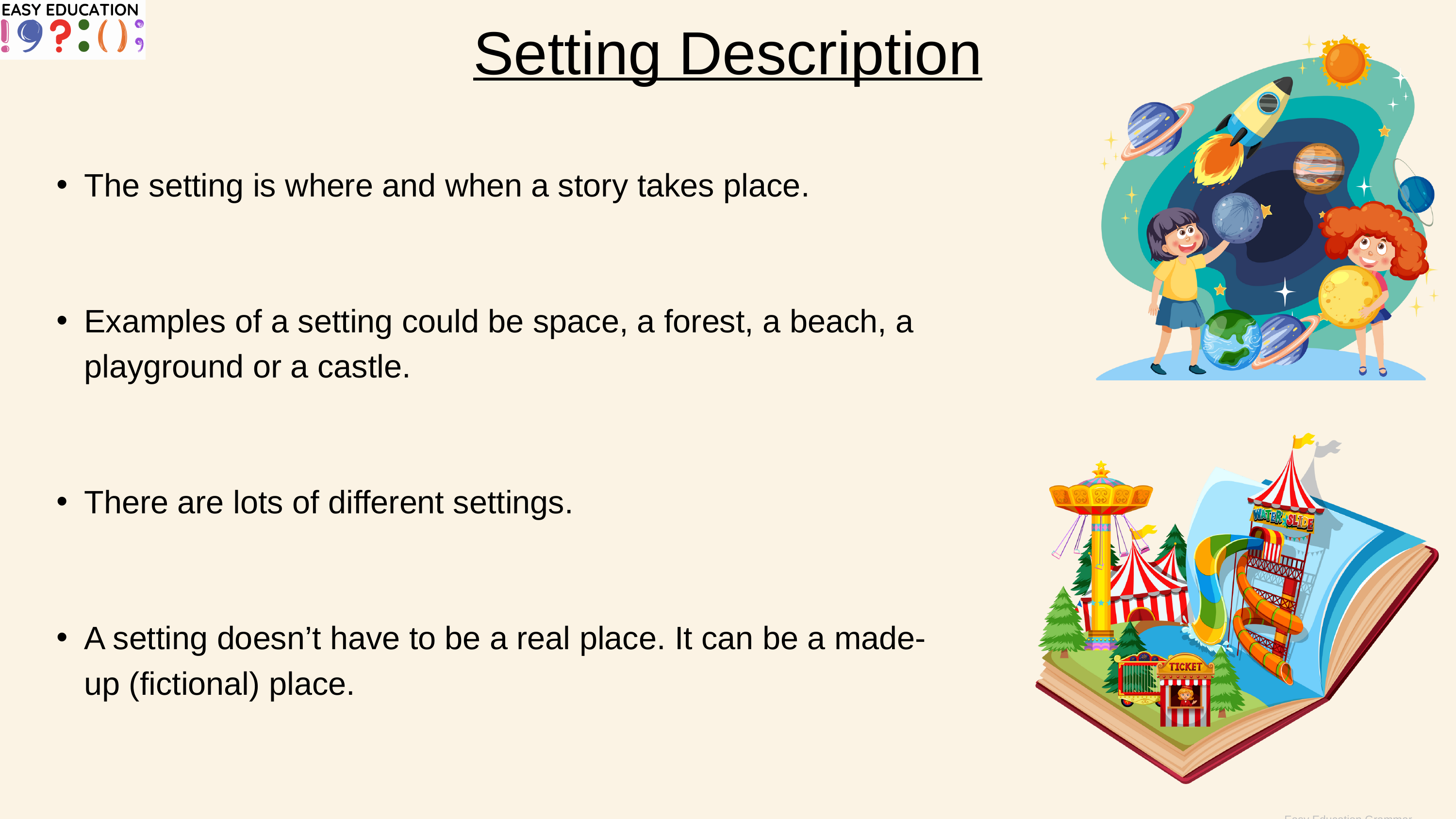

Setting Description

The setting is where and when a story takes place.

Examples of a setting could be space, a forest, a beach, a playground or a castle.

There are lots of different settings.

A setting doesn’t have to be a real place. It can be a made-up (fictional) place.